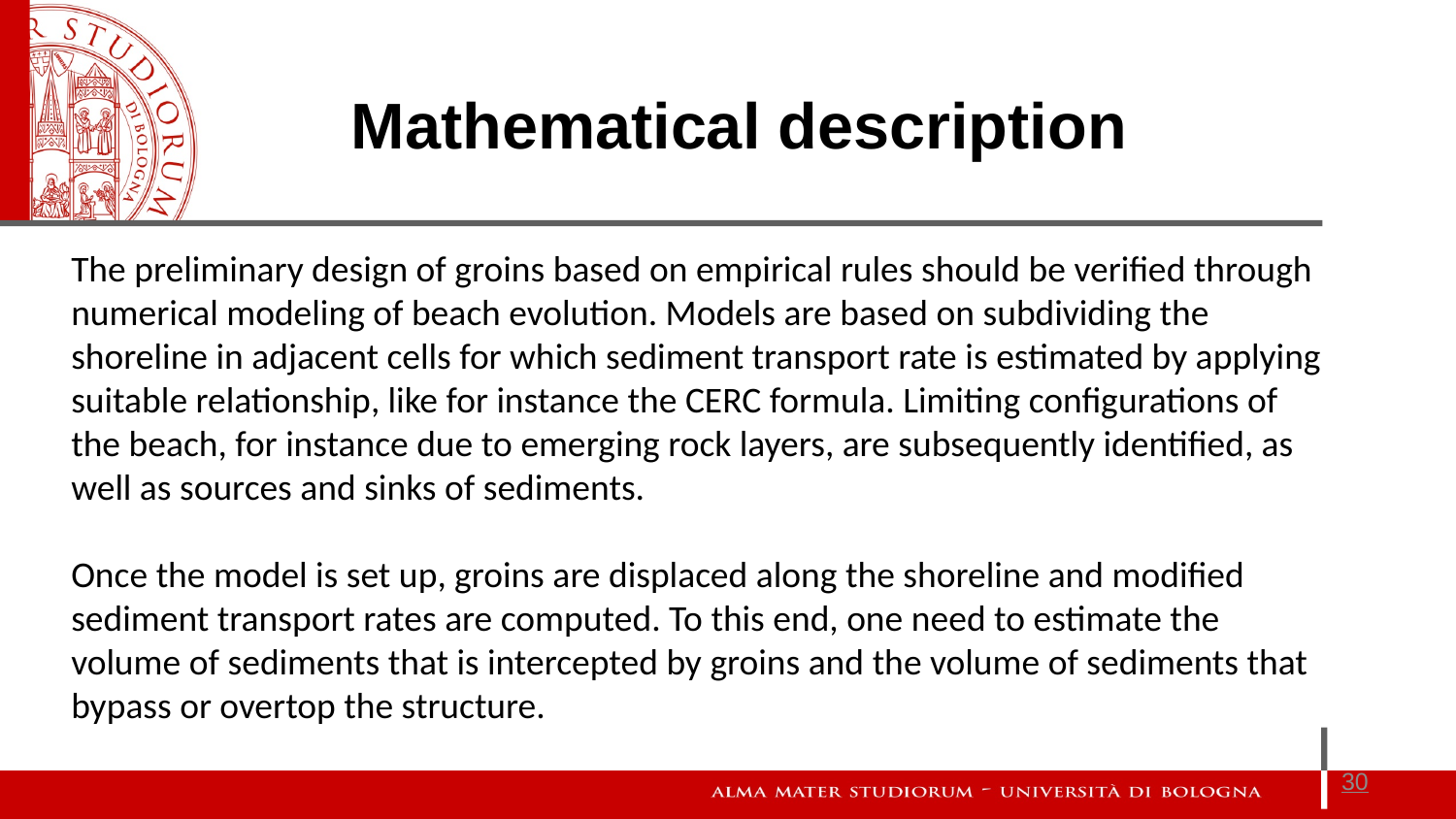

Mathematical description
The preliminary design of groins based on empirical rules should be verified through numerical modeling of beach evolution. Models are based on subdividing the shoreline in adjacent cells for which sediment transport rate is estimated by applying suitable relationship, like for instance the CERC formula. Limiting configurations of the beach, for instance due to emerging rock layers, are subsequently identified, as well as sources and sinks of sediments.

Once the model is set up, groins are displaced along the shoreline and modified sediment transport rates are computed. To this end, one need to estimate the volume of sediments that is intercepted by groins and the volume of sediments that bypass or overtop the structure.
30